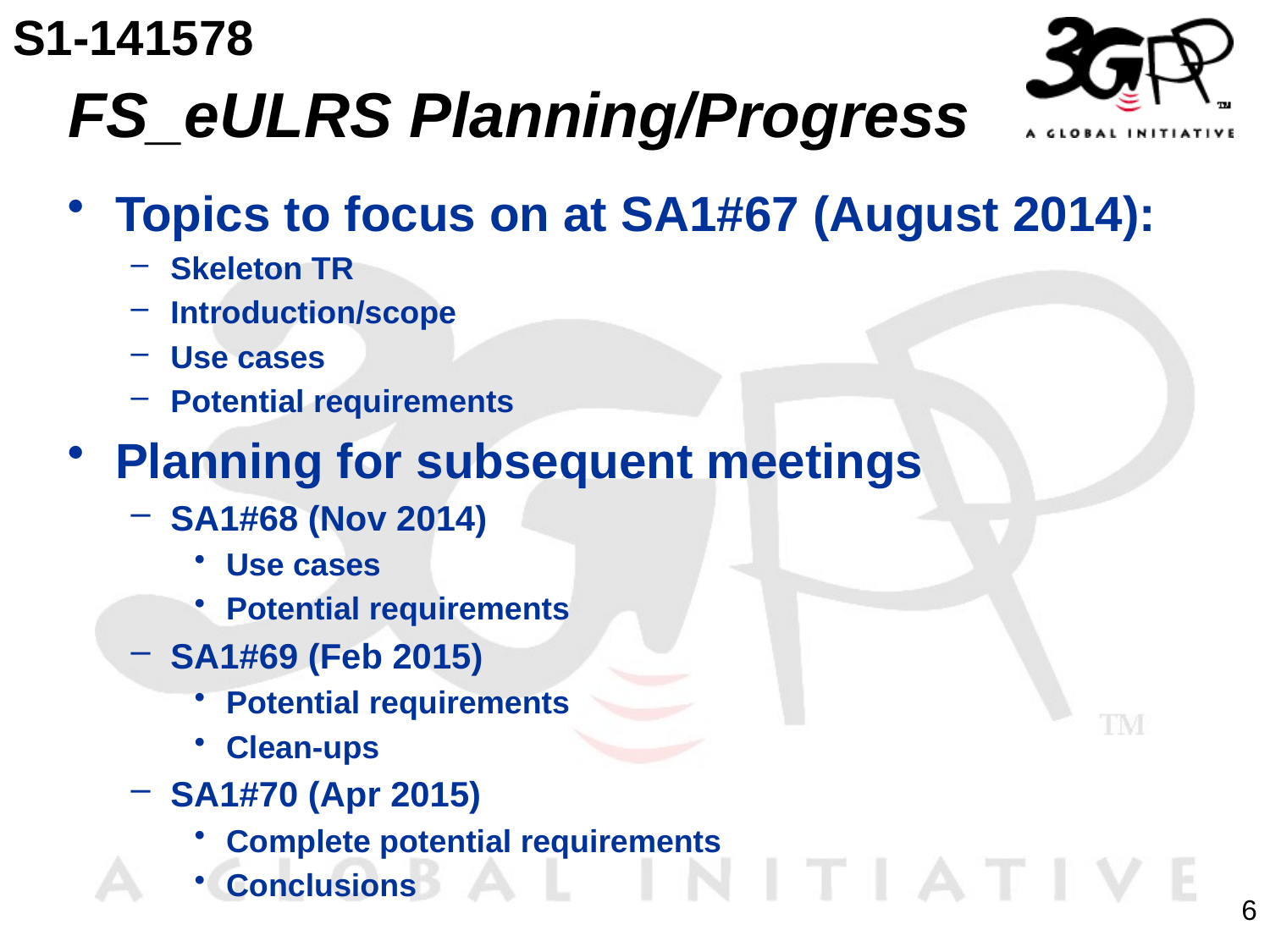

S1-141578
# FS_eULRS Planning/Progress
Topics to focus on at SA1#67 (August 2014):
Skeleton TR
Introduction/scope
Use cases
Potential requirements
Planning for subsequent meetings
SA1#68 (Nov 2014)
Use cases
Potential requirements
SA1#69 (Feb 2015)
Potential requirements
Clean-ups
SA1#70 (Apr 2015)
Complete potential requirements
Conclusions

6